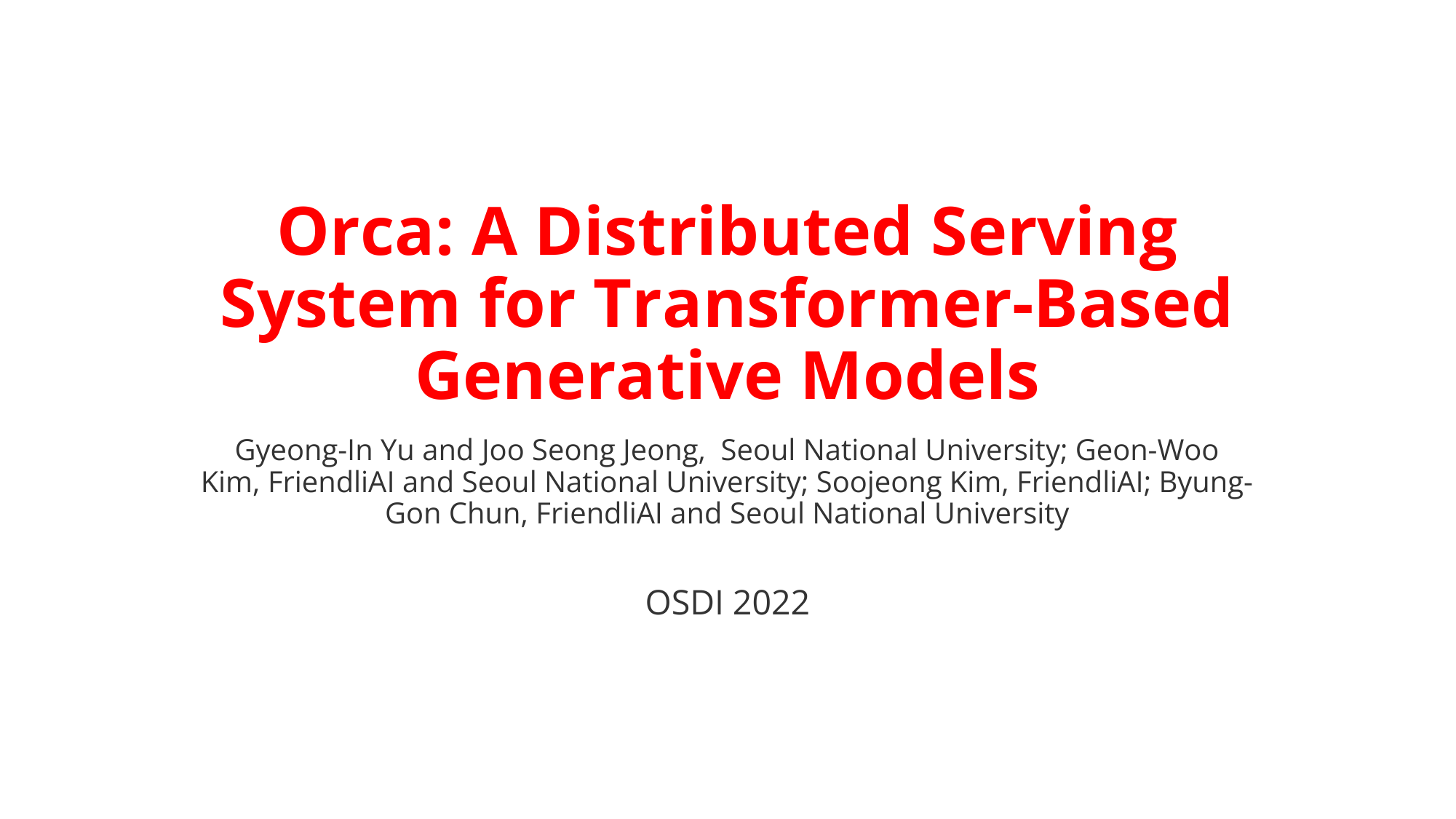

# Orca: A Distributed Serving System for Transformer-Based Generative Models
Gyeong-In Yu and Joo Seong Jeong,  Seoul National University; Geon-Woo Kim, FriendliAI and Seoul National University; Soojeong Kim, FriendliAI; Byung-Gon Chun, FriendliAI and Seoul National University

OSDI 2022